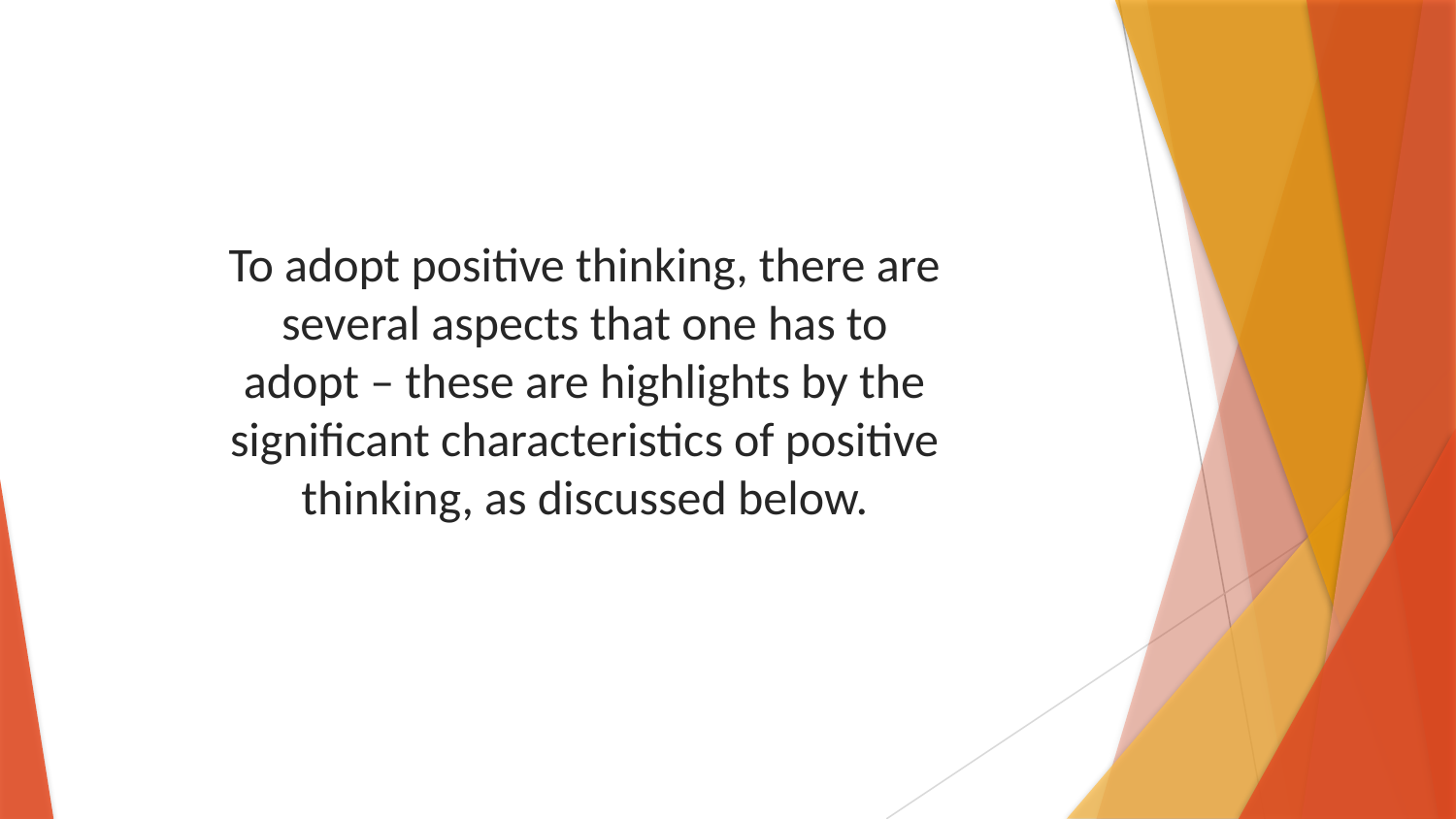

To adopt positive thinking, there are several aspects that one has to adopt – these are highlights by the significant characteristics of positive thinking, as discussed below.